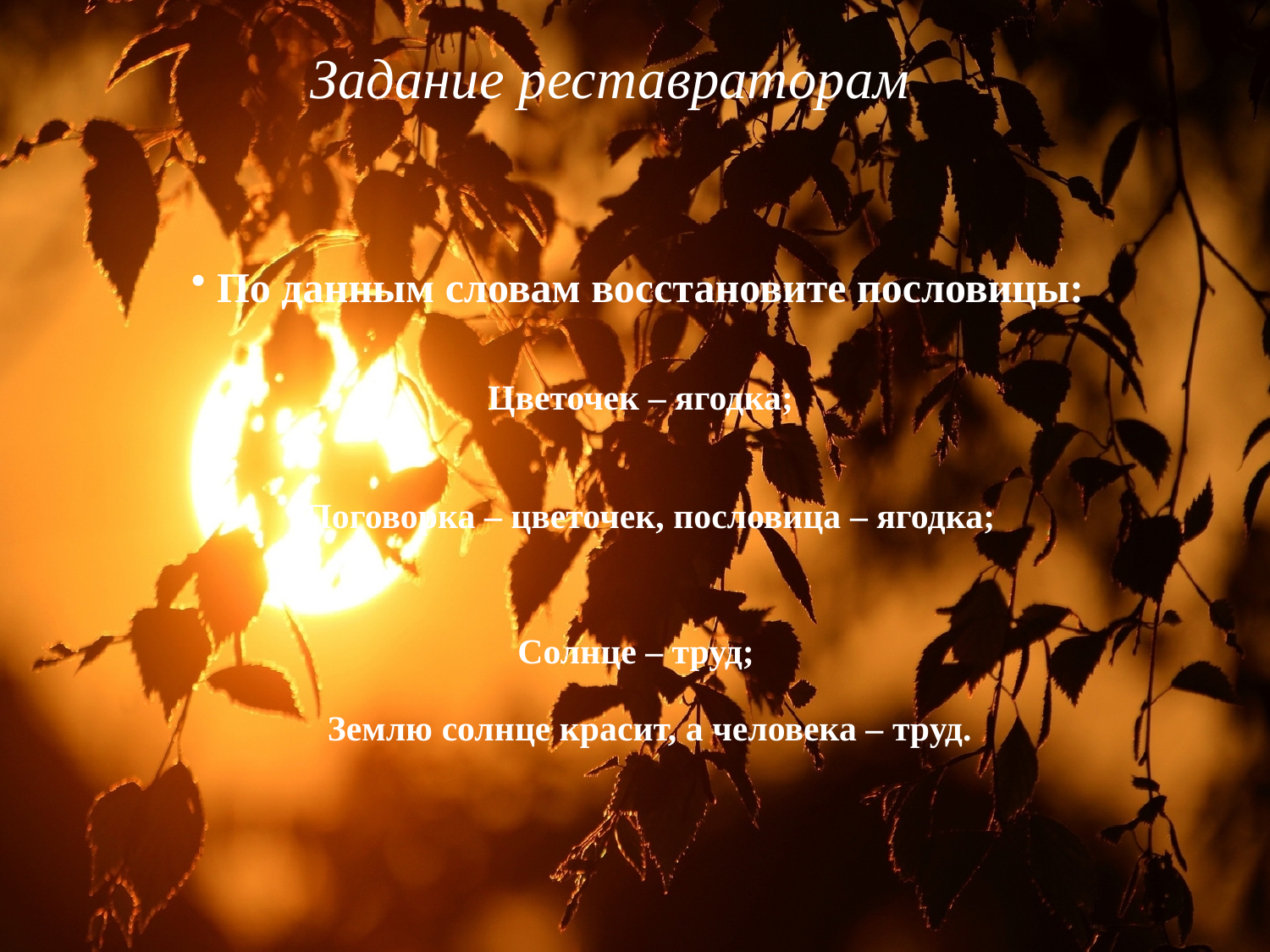

Задание реставраторам
 По данным словам восстановите пословицы:
Цветочек – ягодка;

Солнце – труд;
Поговорка – цветочек, пословица – ягодка;

Землю солнце красит, а человека – труд.